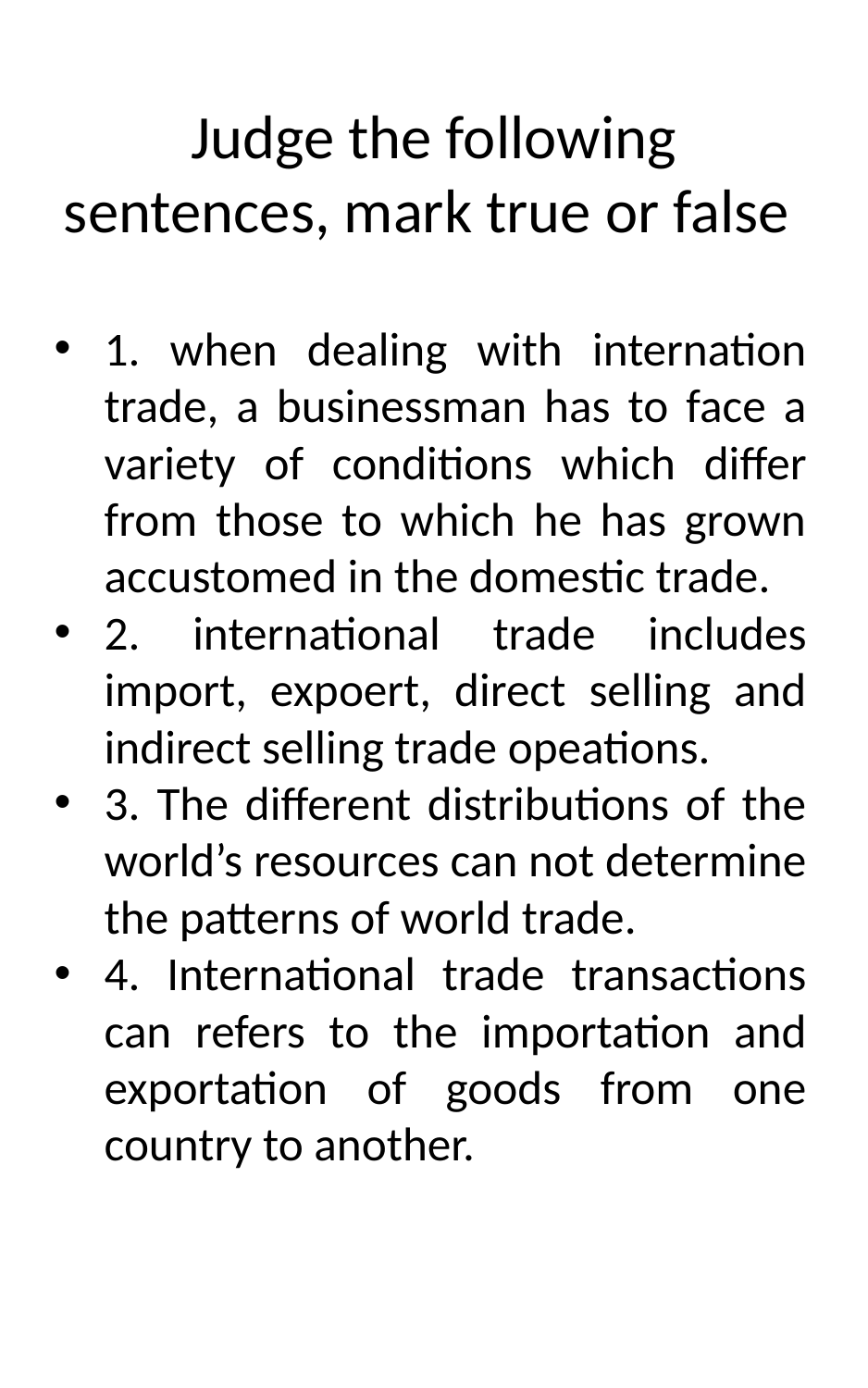

# Judge the following sentences, mark true or false
1. when dealing with internation trade, a businessman has to face a variety of conditions which differ from those to which he has grown accustomed in the domestic trade.
2. international trade includes import, expoert, direct selling and indirect selling trade opeations.
3. The different distributions of the world’s resources can not determine the patterns of world trade.
4. International trade transactions can refers to the importation and exportation of goods from one country to another.